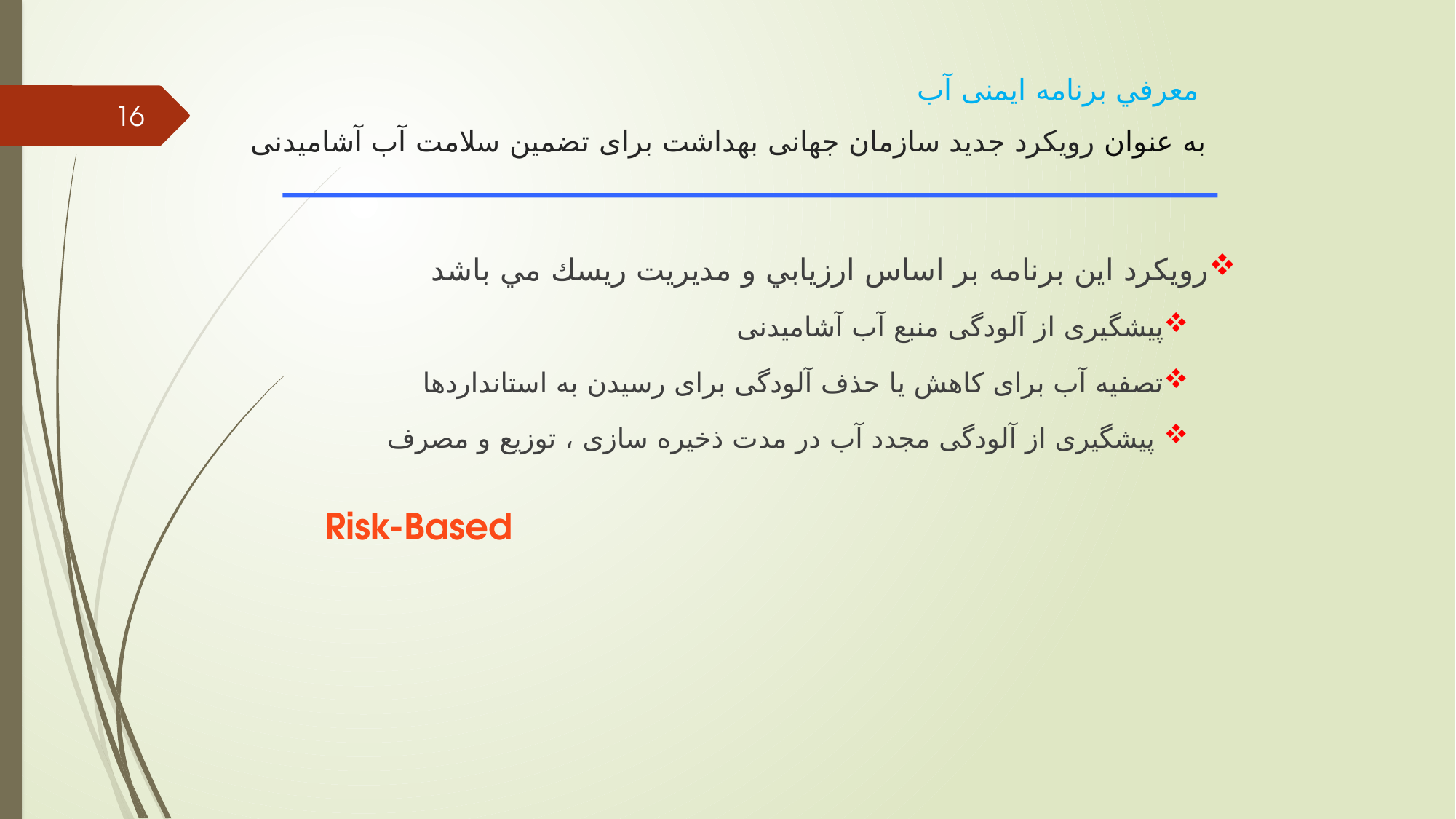

# معرفي برنامه ایمنی آب به عنوان رویکرد جدید سازمان جهانی بهداشت برای تضمين سلامت آب آشامیدنی
16

رويكرد اين برنامه بر اساس ارزيابي و مديريت ريسك مي باشد
پیشگیری از آلودگی منبع آب آشامیدنی
تصفیه آب برای کاهش یا حذف آلودگی برای رسیدن به استانداردها
 پیشگیری از آلودگی مجدد آب در مدت ذخیره سازی ، توزیع و مصرف

Risk-Based